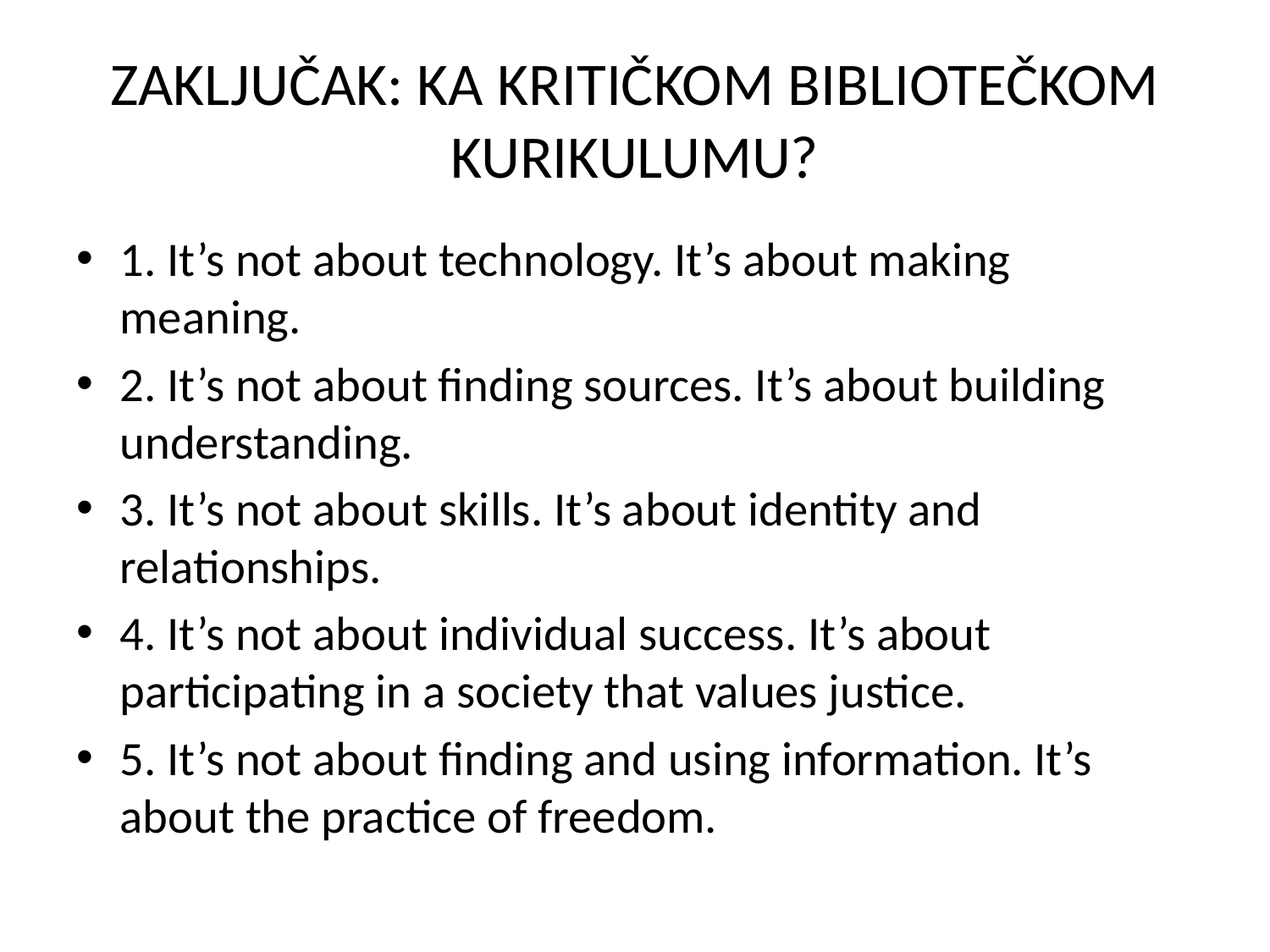

# ZAKLJUČAK: KA KRITIČKOM BIBLIOTEČKOM KURIKULUMU?
1. It’s not about technology. It’s about making meaning.
2. It’s not about finding sources. It’s about building understanding.
3. It’s not about skills. It’s about identity and relationships.
4. It’s not about individual success. It’s about participating in a society that values justice.
5. It’s not about finding and using information. It’s about the practice of freedom.